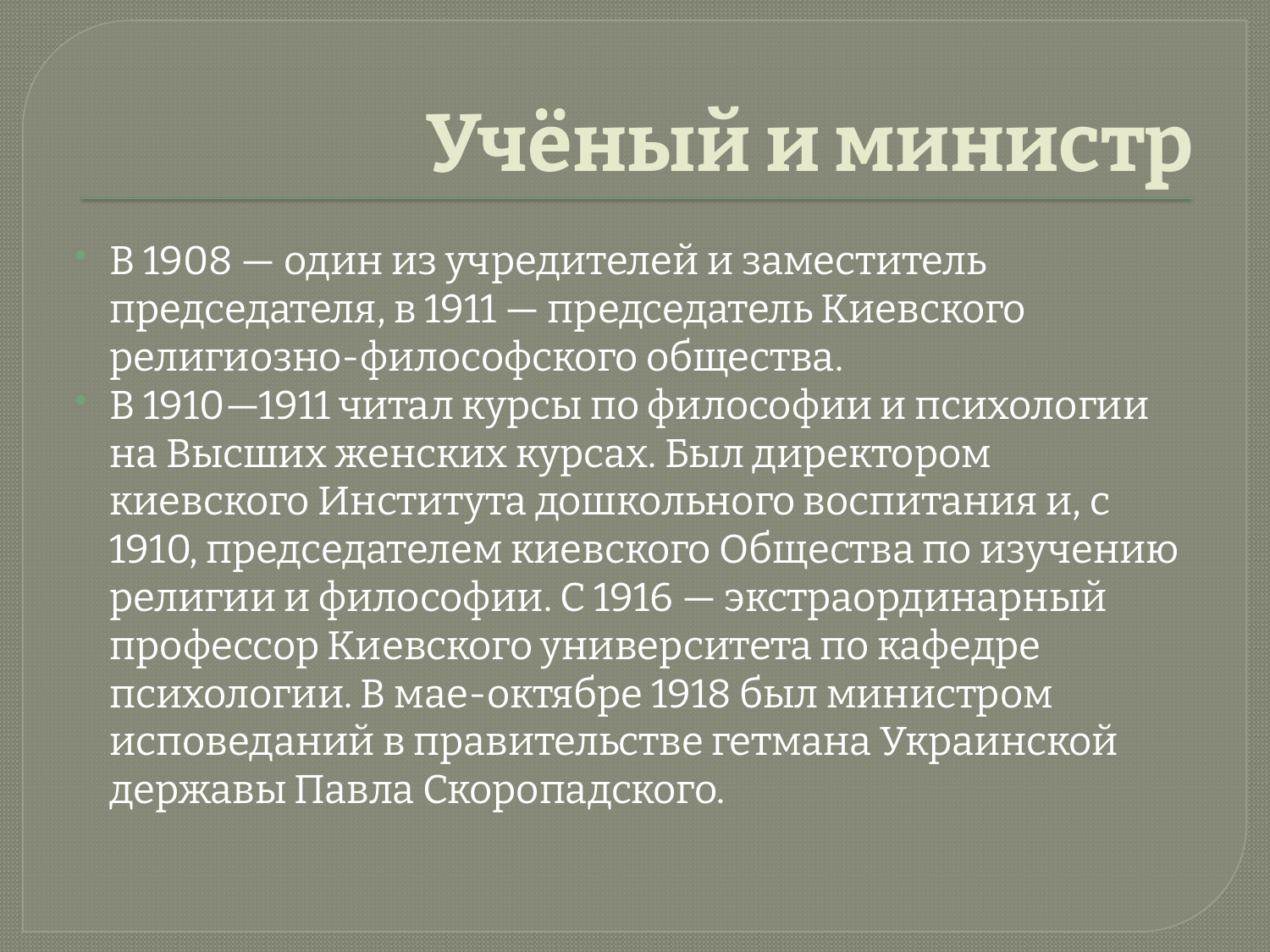

# Учёный и министр
В 1908 — один из учредителей и заместитель председателя, в 1911 — председатель Киевского религиозно-философского общества.
В 1910—1911 читал курсы по философии и психологии на Высших женских курсах. Был директором киевского Института дошкольного воспитания и, с 1910, председателем киевского Общества по изучению религии и философии. С 1916 — экстраординарный профессор Киевского университета по кафедре психологии. В мае-октябре 1918 был министром исповеданий в правительстве гетмана Украинской державы Павла Скоропадского.